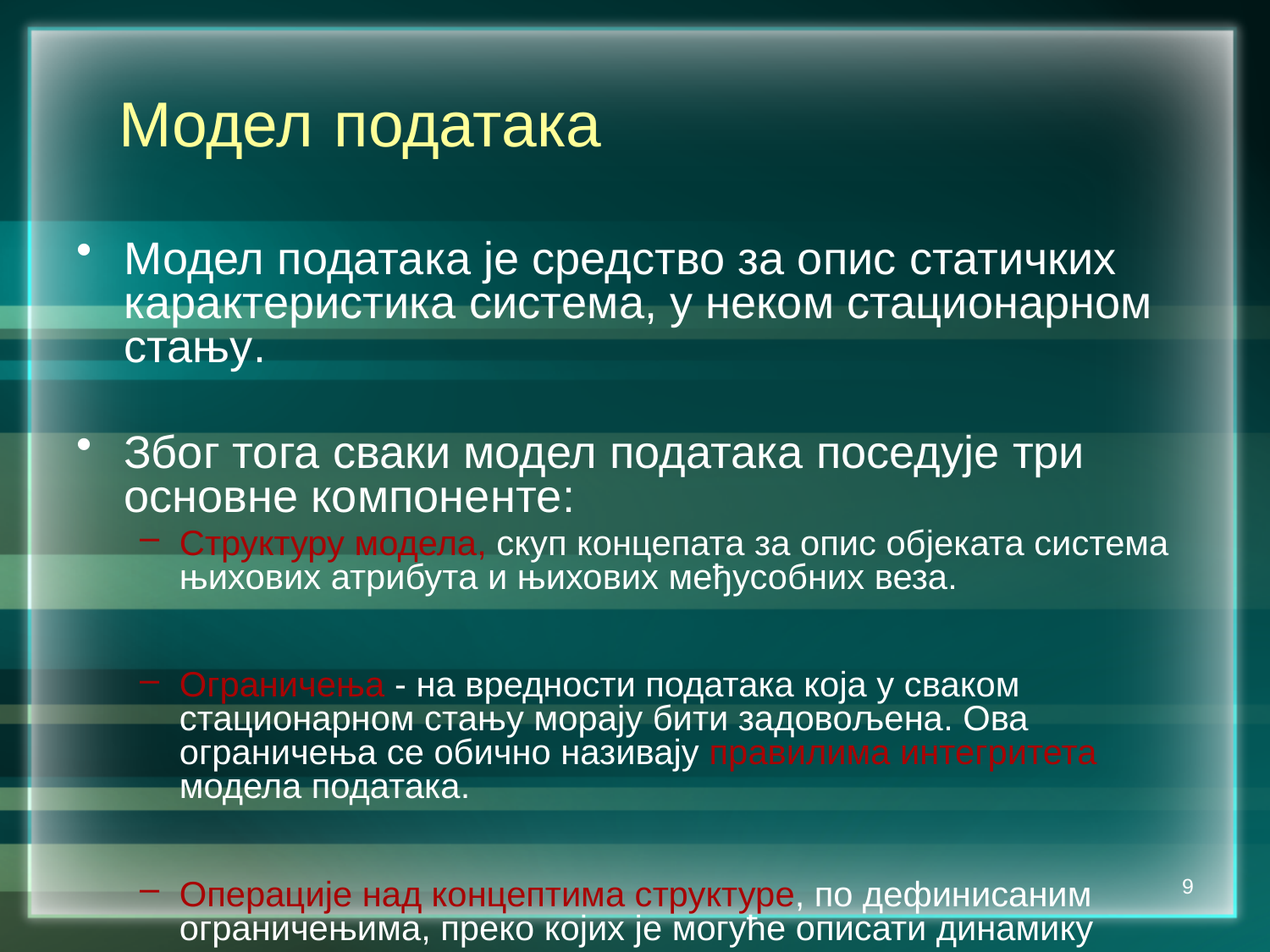

Модел података
Модел података је средство за опис статичких карактеристика система, у неком стационарном стању.

Због тога сваки модел података поседује три основне компоненте:
Структуру модела, скуп концепата за опис објеката система њихових атрибута и њихових међусобних веза.

Ограничења - на вредности података која у сваком стационарном стању морају бити задовољена. Ова ограничења се обично називају правилима интегритета модела података.

Операције над концептима структуре, по дефинисаним ограничењима, преко којих је могуће описати динамику система у моделима процеса.
9